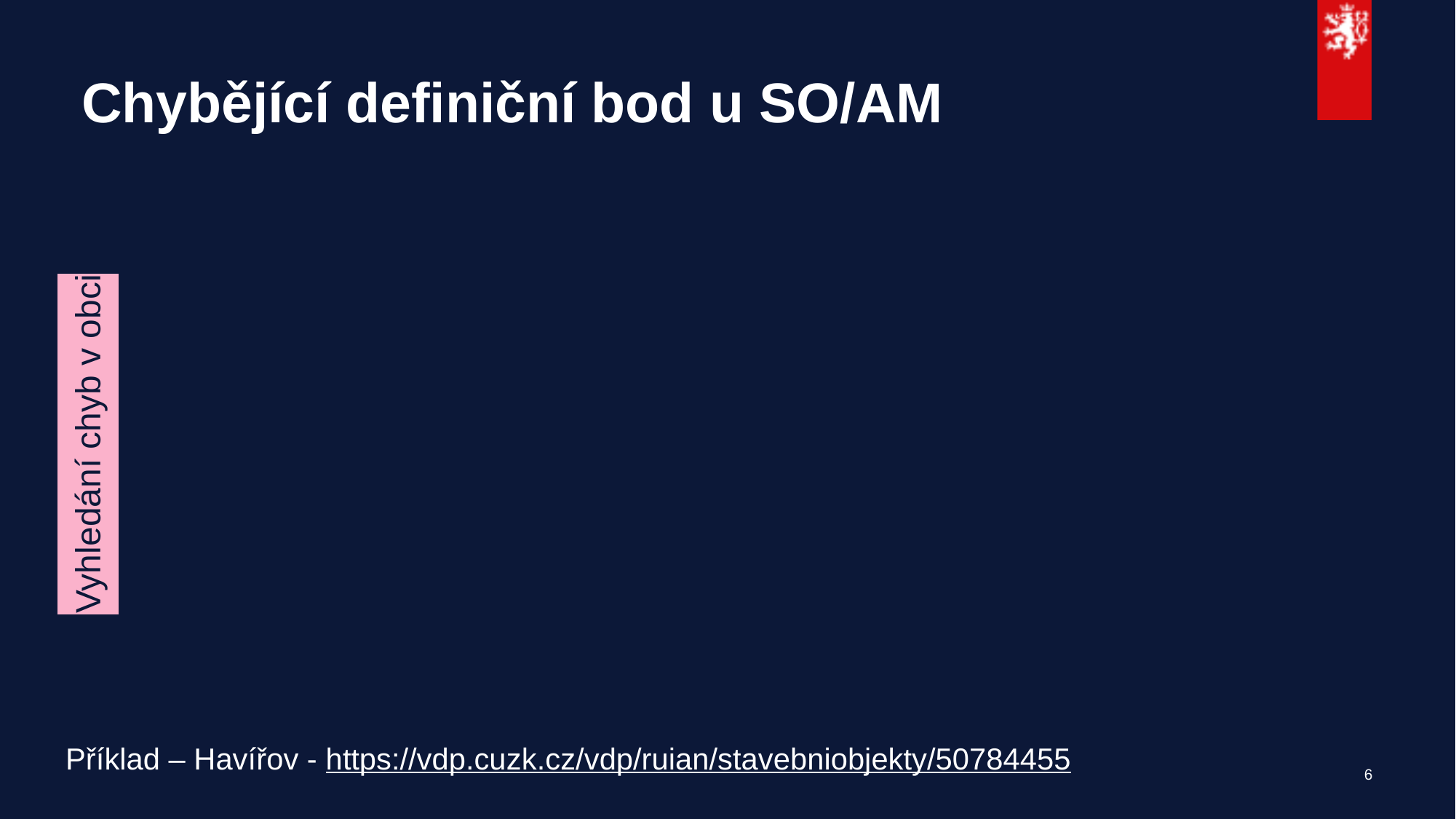

# Chybějící definiční bod u SO/AM

Vyhledání chyb v obci
Existuje stavba ?
ANO
Je stavba povolená a dokončená a mám všechny podklady
ANO - Zapsat v ISÚI
NE – Vyzvat vlastníka k předložení podkladů
Podklady doloženy
Podklady nedoloženy
NE - SMAZAT v ISÚI

Příklad – Havířov - https://vdp.cuzk.cz/vdp/ruian/stavebniobjekty/50784455
6